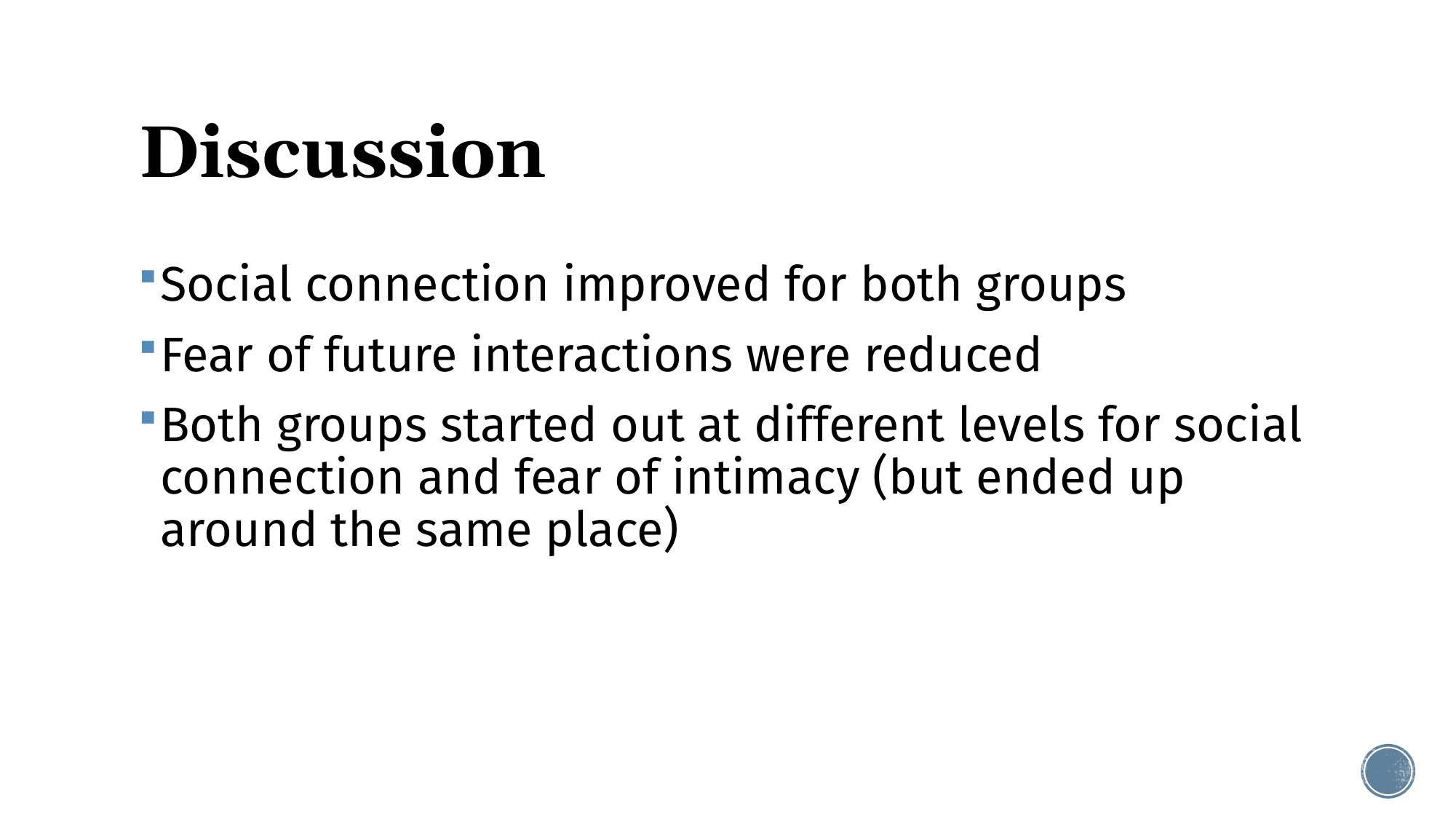

# Discussion
Social connection improved for both groups
Fear of future interactions were reduced
Both groups started out at different levels for social connection and fear of intimacy (but ended up around the same place)